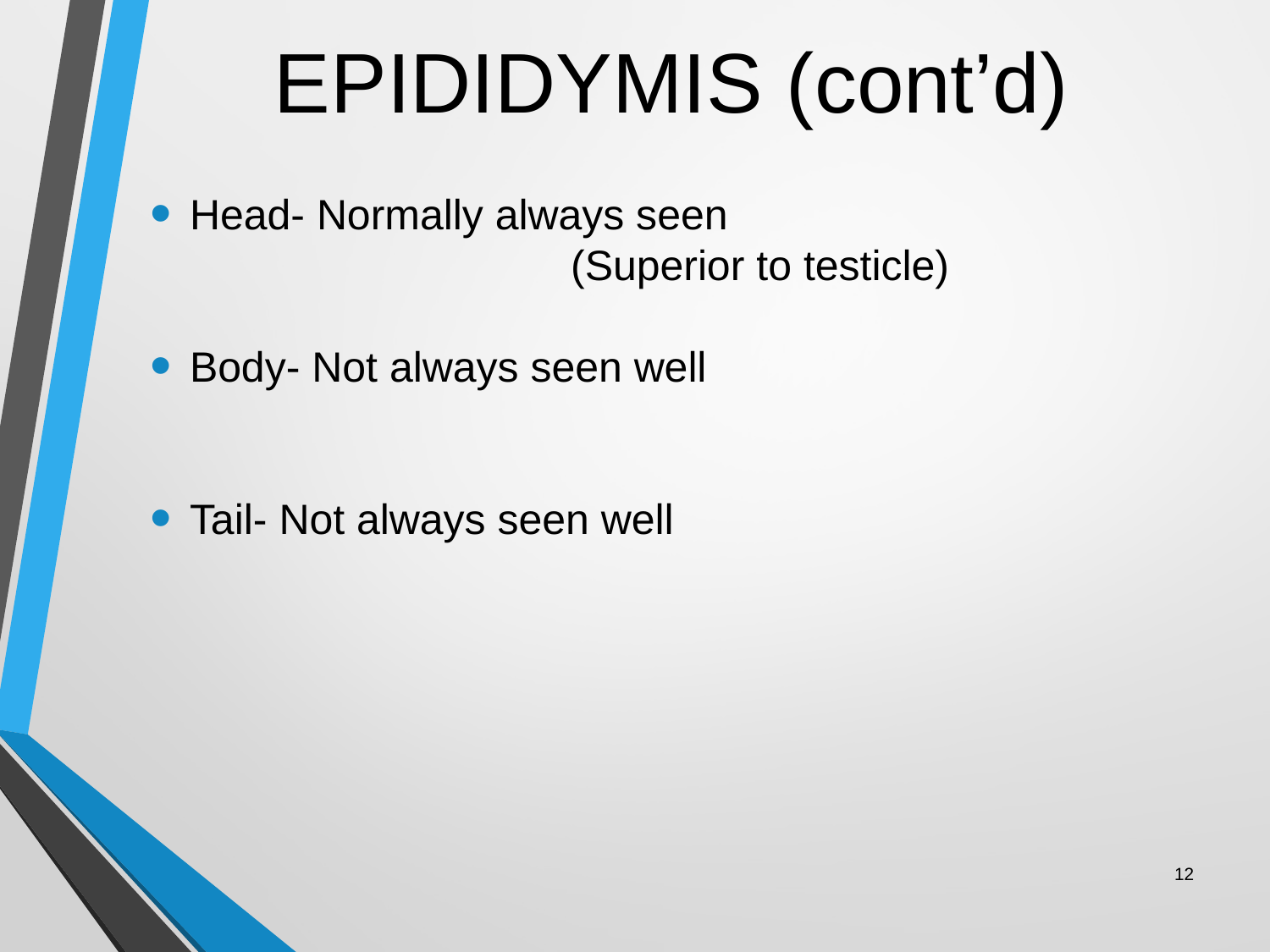

Head- Normally always seen
				(Superior to testicle)

Body- Not always seen well

Tail- Not always seen well
# EPIDIDYMIS (cont’d)
12